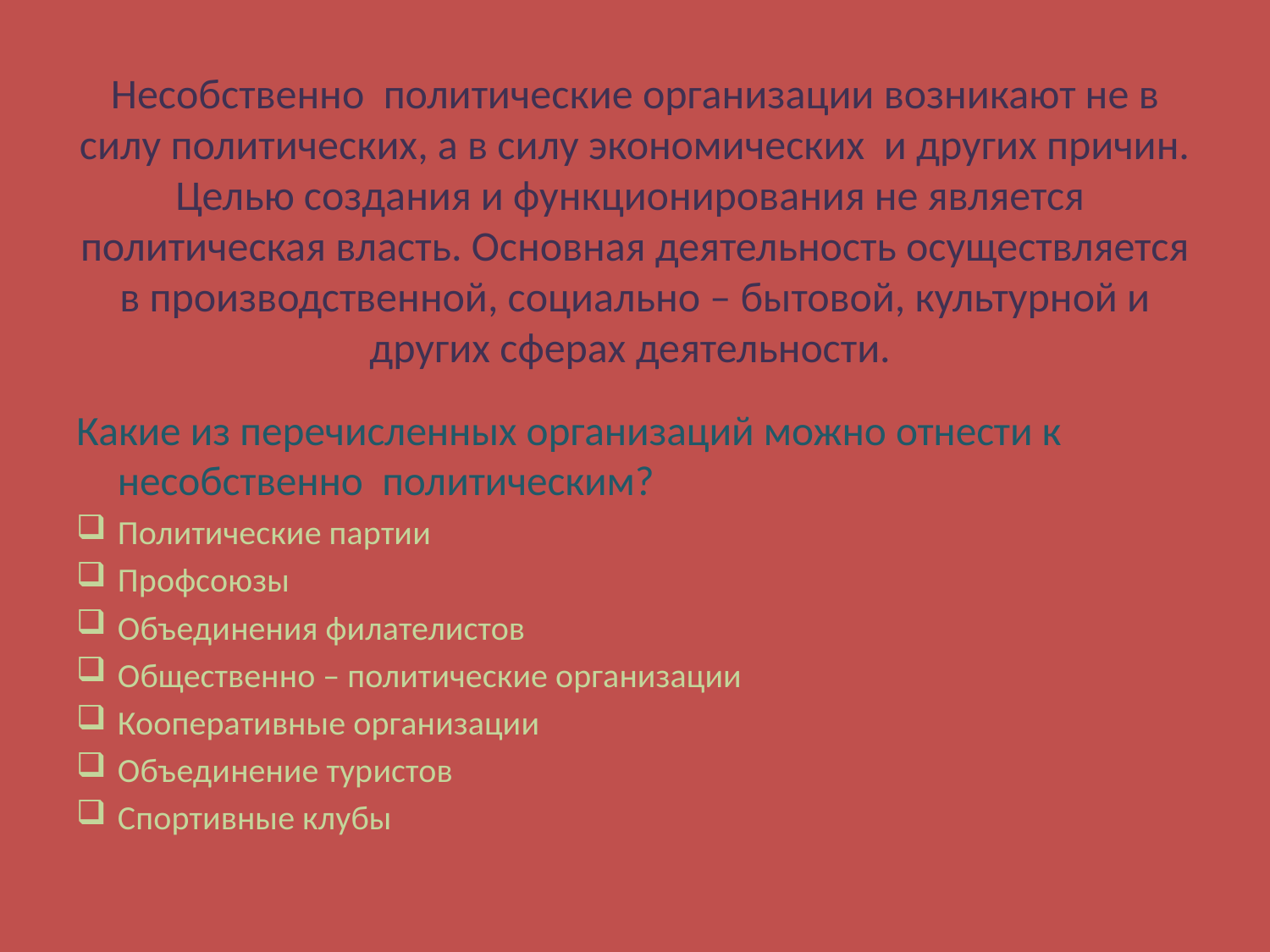

# Несобственно  политические организации возникают не в силу политических, а в силу экономических  и других причин. Целью создания и функционирования не является  политическая власть. Основная деятельность осуществляется в производственной, социально – бытовой, культурной и других сферах деятельности.

Какие из перечисленных организаций можно отнести к несобственно  политическим?
Политические партии
Профсоюзы
Объединения филателистов
Общественно – политические организации
Кооперативные организации
Объединение туристов
Спортивные клубы